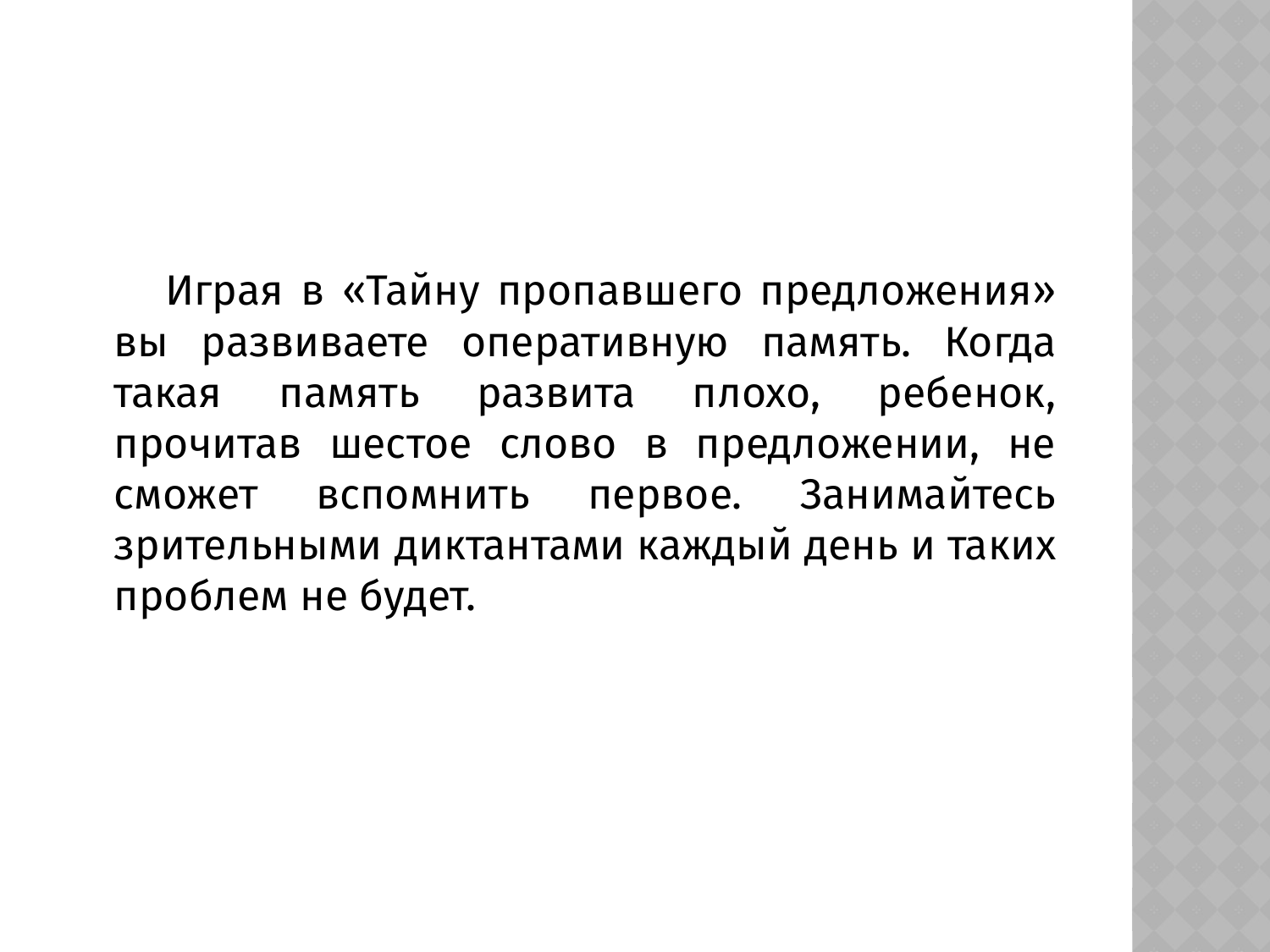

#

     Играя в «Тайну пропавшего предложения» вы развиваете оперативную память. Когда такая память развита плохо, ребенок, прочитав шестое слово в предложении, не сможет вспомнить первое. Занимайтесь зрительными диктантами каждый день и таких проблем не будет.